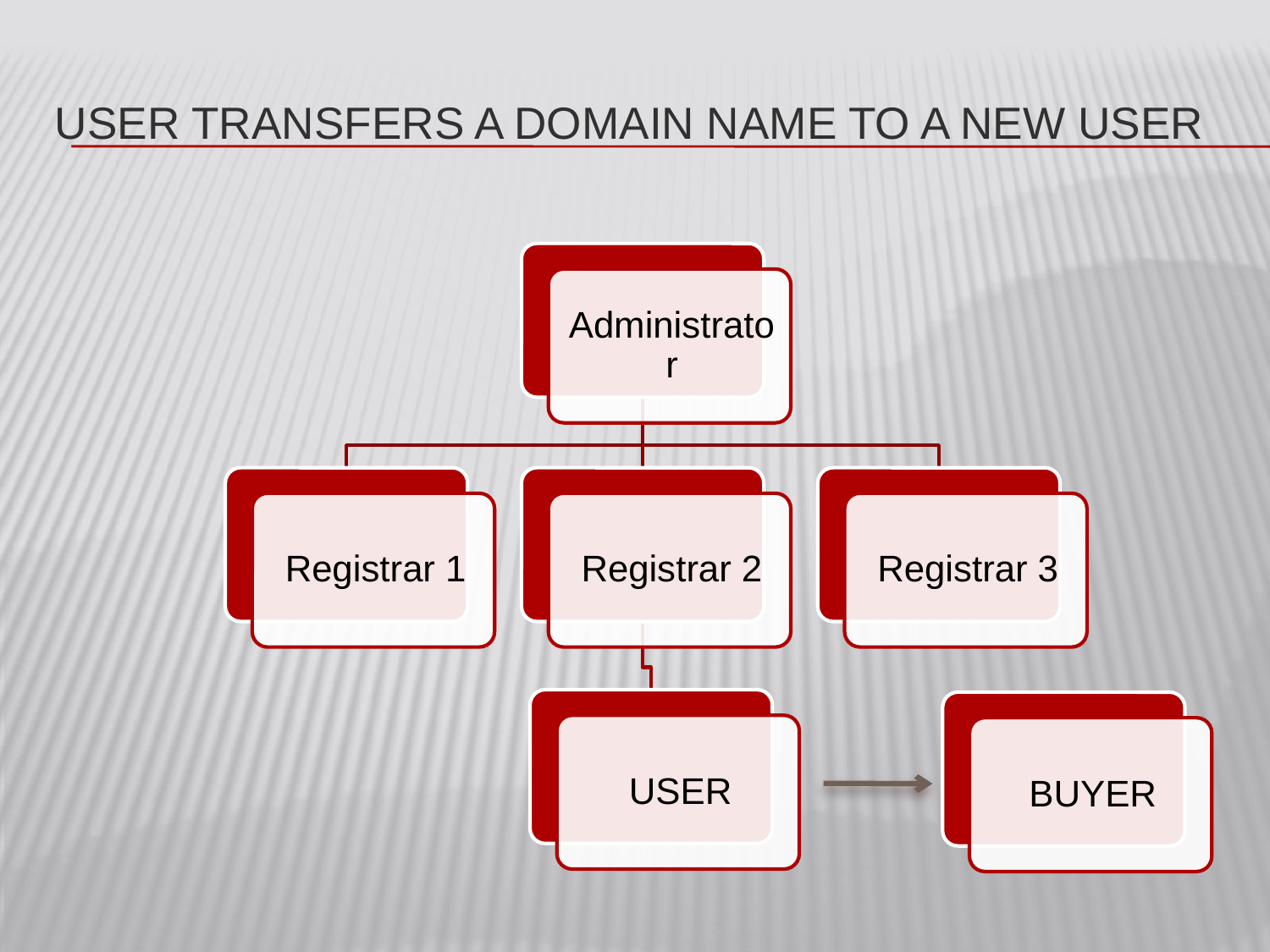

# User transfers a domain name to a new user

Administrator
Registrar 1
Registrar 2
USER
Registrar 3
BUYER